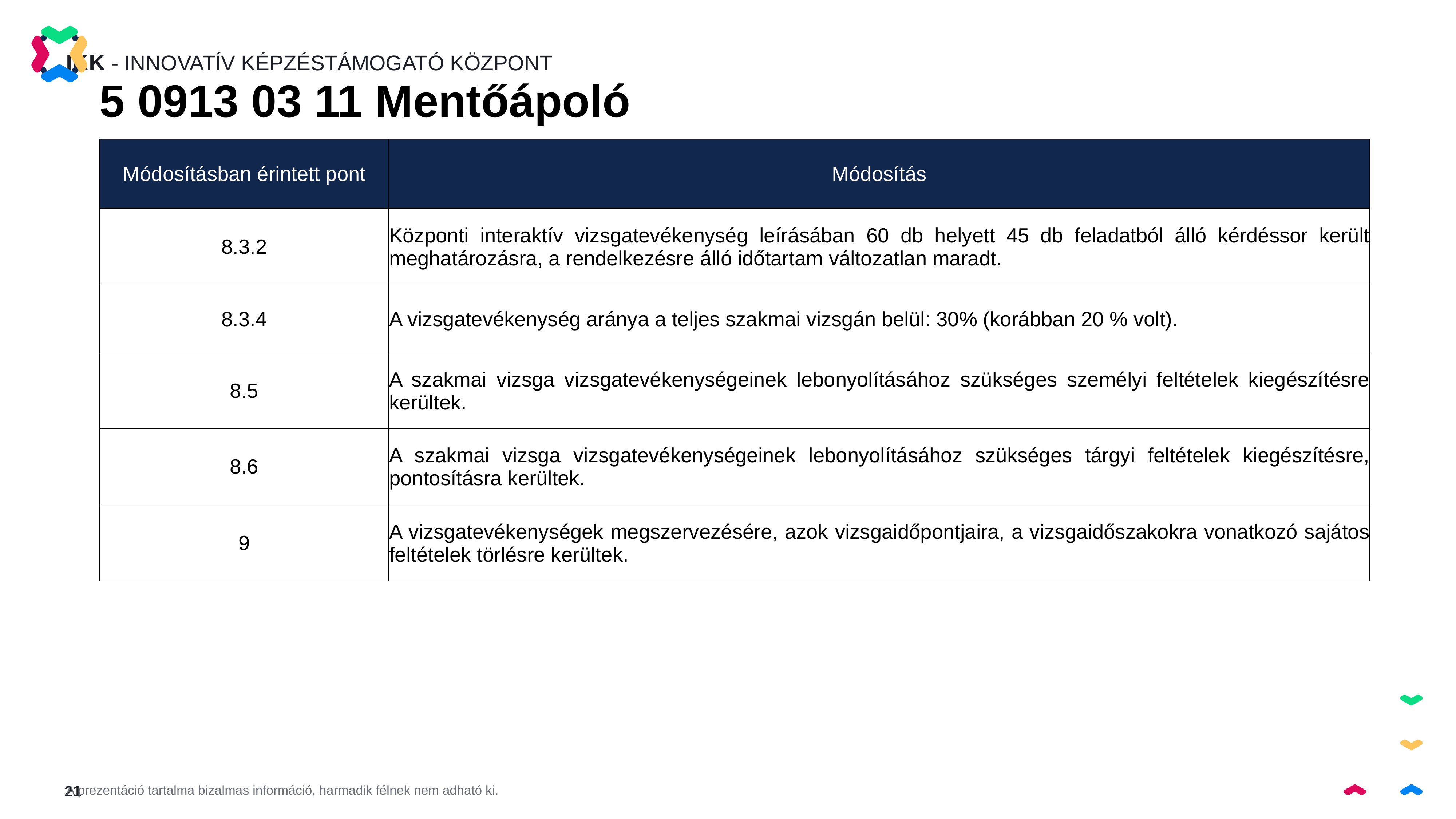

5 0913 03 11 Mentőápoló
| Módosításban érintett pont | Módosítás |
| --- | --- |
| 8.3.2 | Központi interaktív vizsgatevékenység leírásában 60 db helyett 45 db feladatból álló kérdéssor került meghatározásra, a rendelkezésre álló időtartam változatlan maradt. |
| 8.3.4 | A vizsgatevékenység aránya a teljes szakmai vizsgán belül: 30% (korábban 20 % volt). |
| 8.5 | A szakmai vizsga vizsgatevékenységeinek lebonyolításához szükséges személyi feltételek kiegészítésre kerültek. |
| 8.6 | A szakmai vizsga vizsgatevékenységeinek lebonyolításához szükséges tárgyi feltételek kiegészítésre, pontosításra kerültek. |
| 9 | A vizsgatevékenységek megszervezésére, azok vizsgaidőpontjaira, a vizsgaidőszakokra vonatkozó sajátos feltételek törlésre kerültek. |